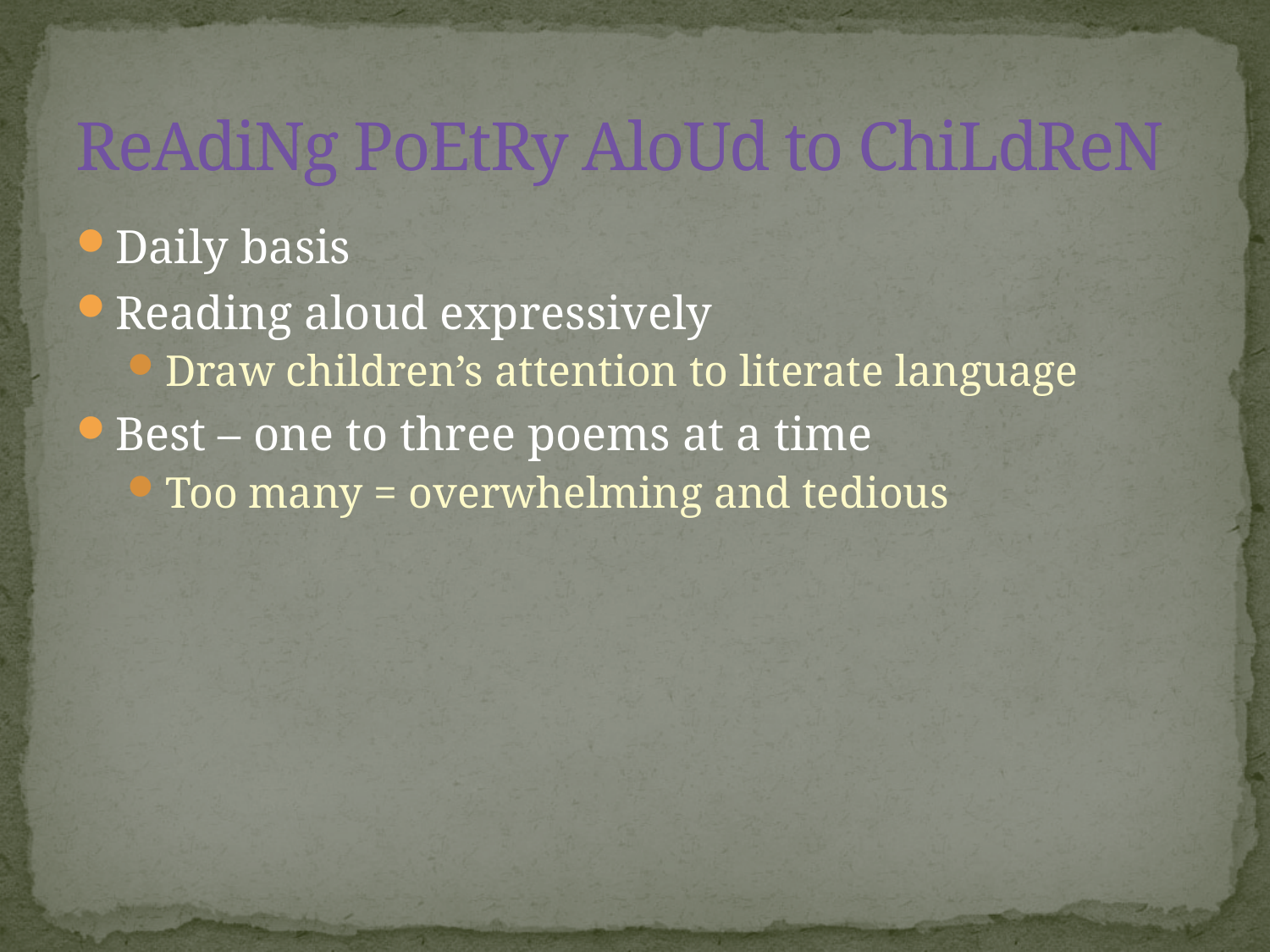

# ReAdiNg PoEtRy AloUd to ChiLdReN
Daily basis
Reading aloud expressively
Draw children’s attention to literate language
Best – one to three poems at a time
Too many = overwhelming and tedious